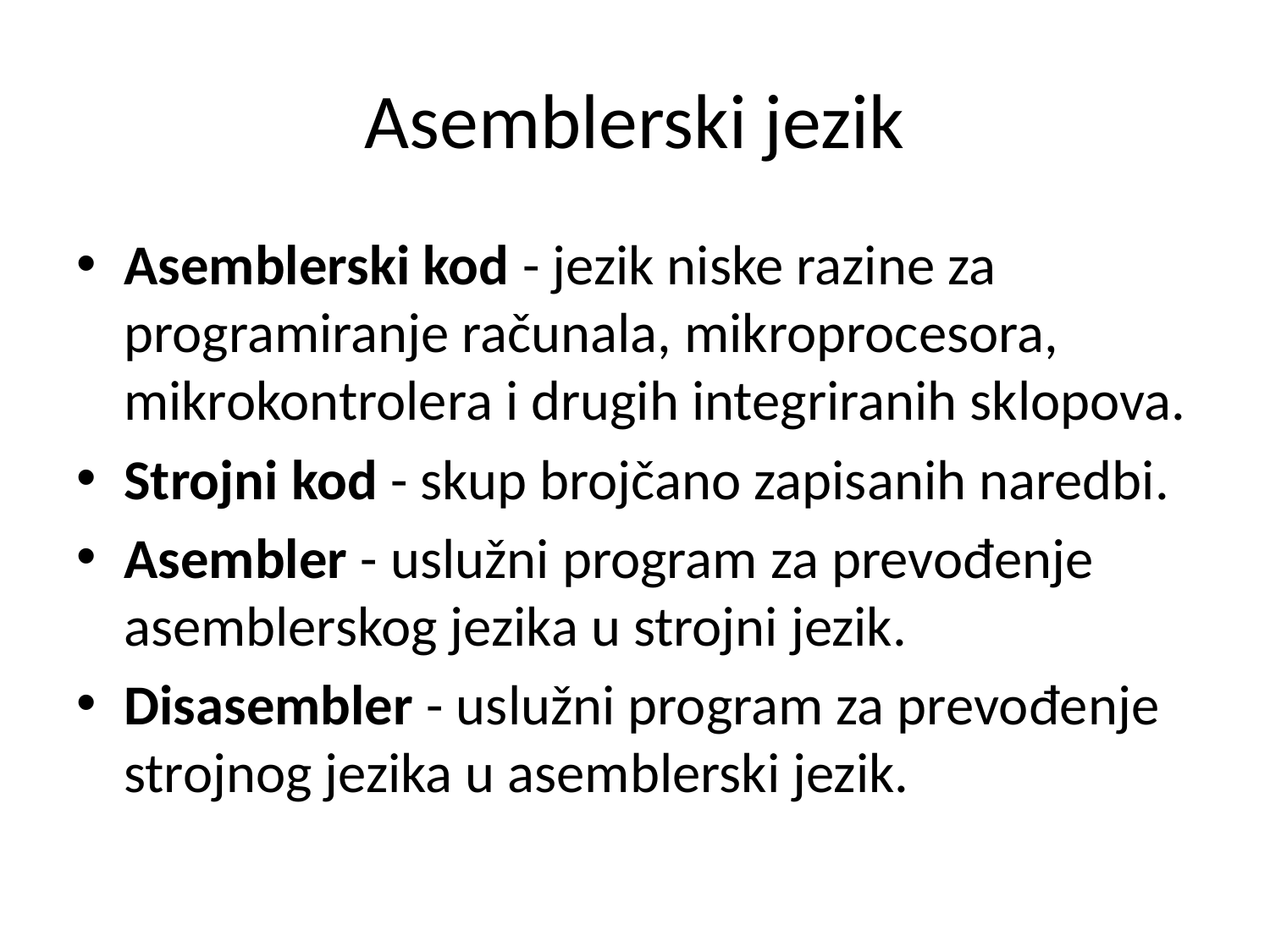

# Asemblerski jezik
Asemblerski kod - jezik niske razine za programiranje računala, mikroprocesora, mikrokontrolera i drugih integriranih sklopova.
Strojni kod - skup brojčano zapisanih naredbi.
Asembler - uslužni program za prevođenje asemblerskog jezika u strojni jezik.
Disasembler - uslužni program za prevođenje strojnog jezika u asemblerski jezik.